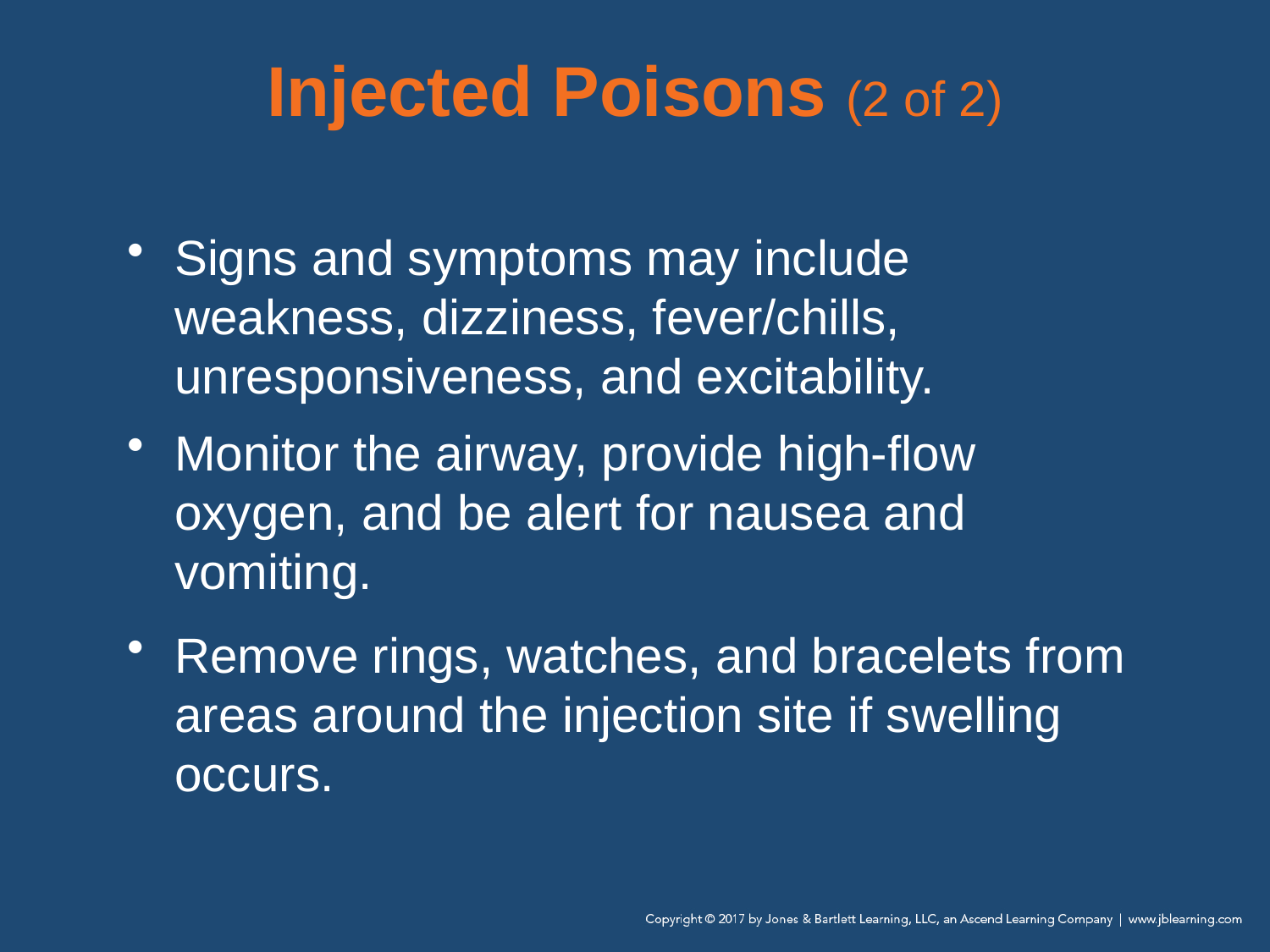

# Injected Poisons (2 of 2)
Signs and symptoms may include weakness, dizziness, fever/chills, unresponsiveness, and excitability.
Monitor the airway, provide high-flow oxygen, and be alert for nausea and vomiting.
Remove rings, watches, and bracelets from areas around the injection site if swelling occurs.